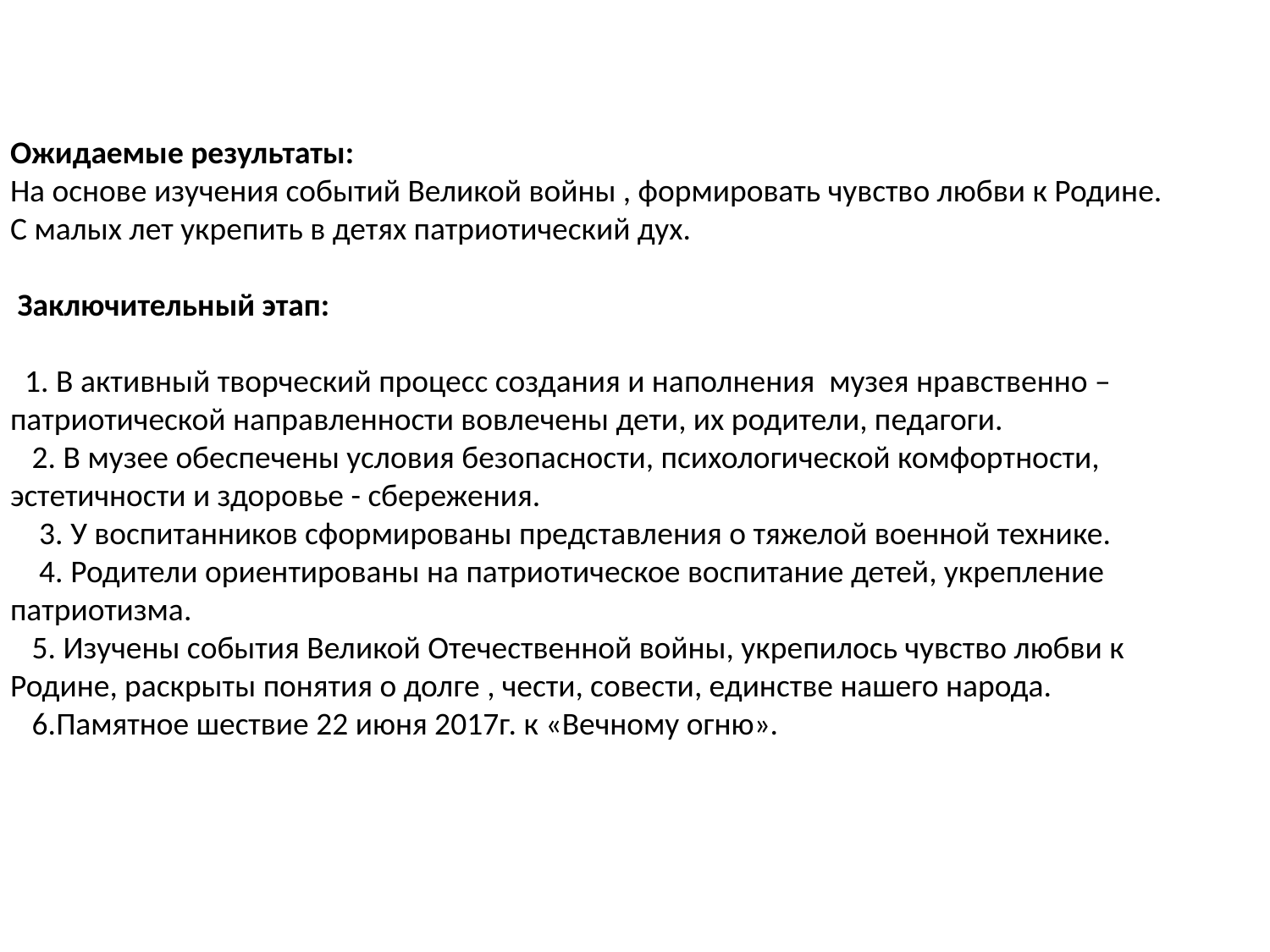

Ожидаемые результаты:
На основе изучения событий Великой войны , формировать чувство любви к Родине.
С малых лет укрепить в детях патриотический дух.

 Заключительный этап:

  1. В активный творческий процесс создания и наполнения  музея нравственно – патриотической направленности вовлечены дети, их родители, педагоги.
   2. В музее обеспечены условия безопасности, психологической комфортности, эстетичности и здоровье - сбережения.
    3. У воспитанников сформированы представления о тяжелой военной технике.
    4. Родители ориентированы на патриотическое воспитание детей, укрепление патриотизма.
   5. Изучены события Великой Отечественной войны, укрепилось чувство любви к Родине, раскрыты понятия о долге , чести, совести, единстве нашего народа.
   6.Памятное шествие 22 июня 2017г. к «Вечному огню».